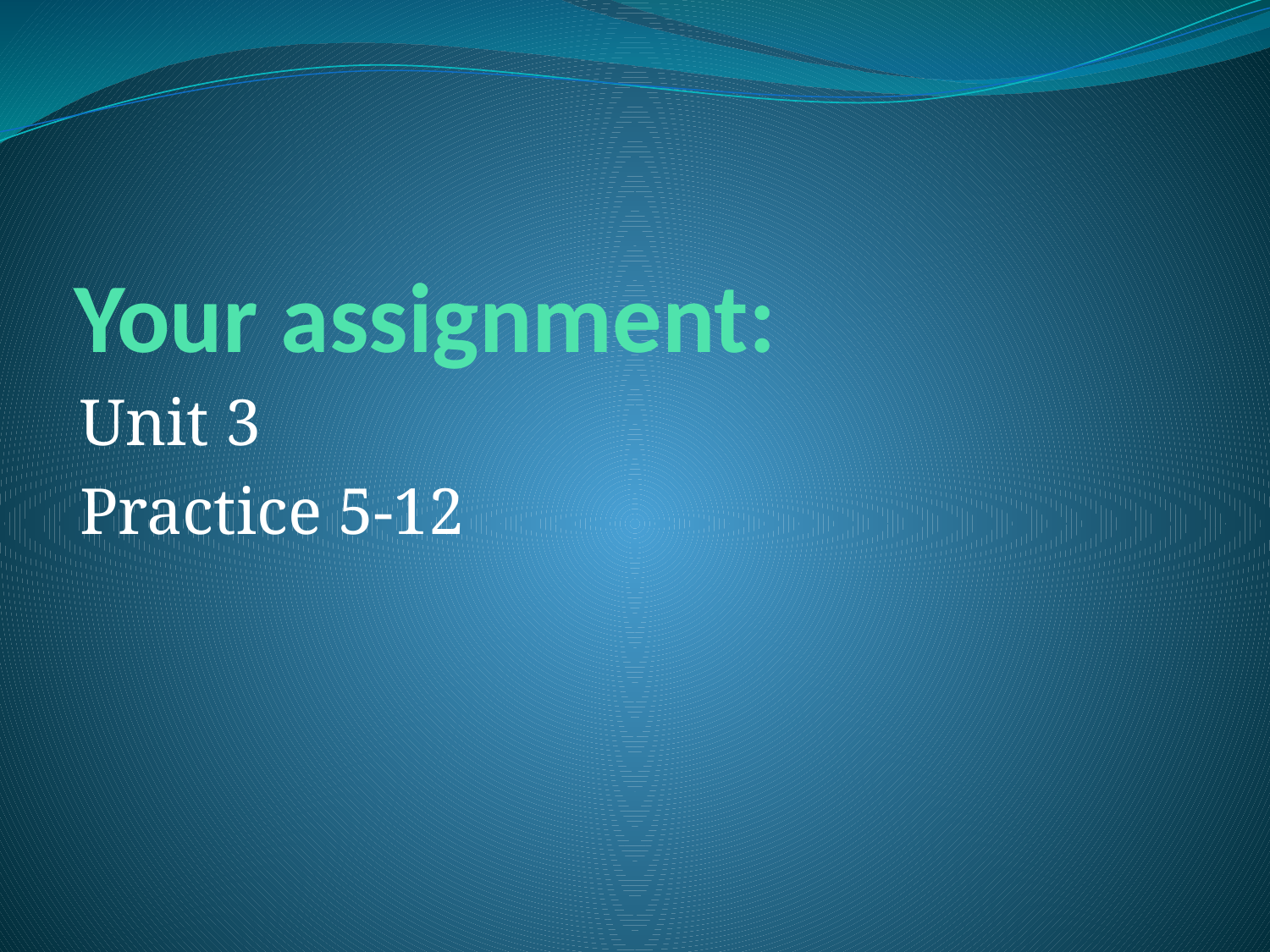

# Your assignment:
Unit 3
Practice 5-12